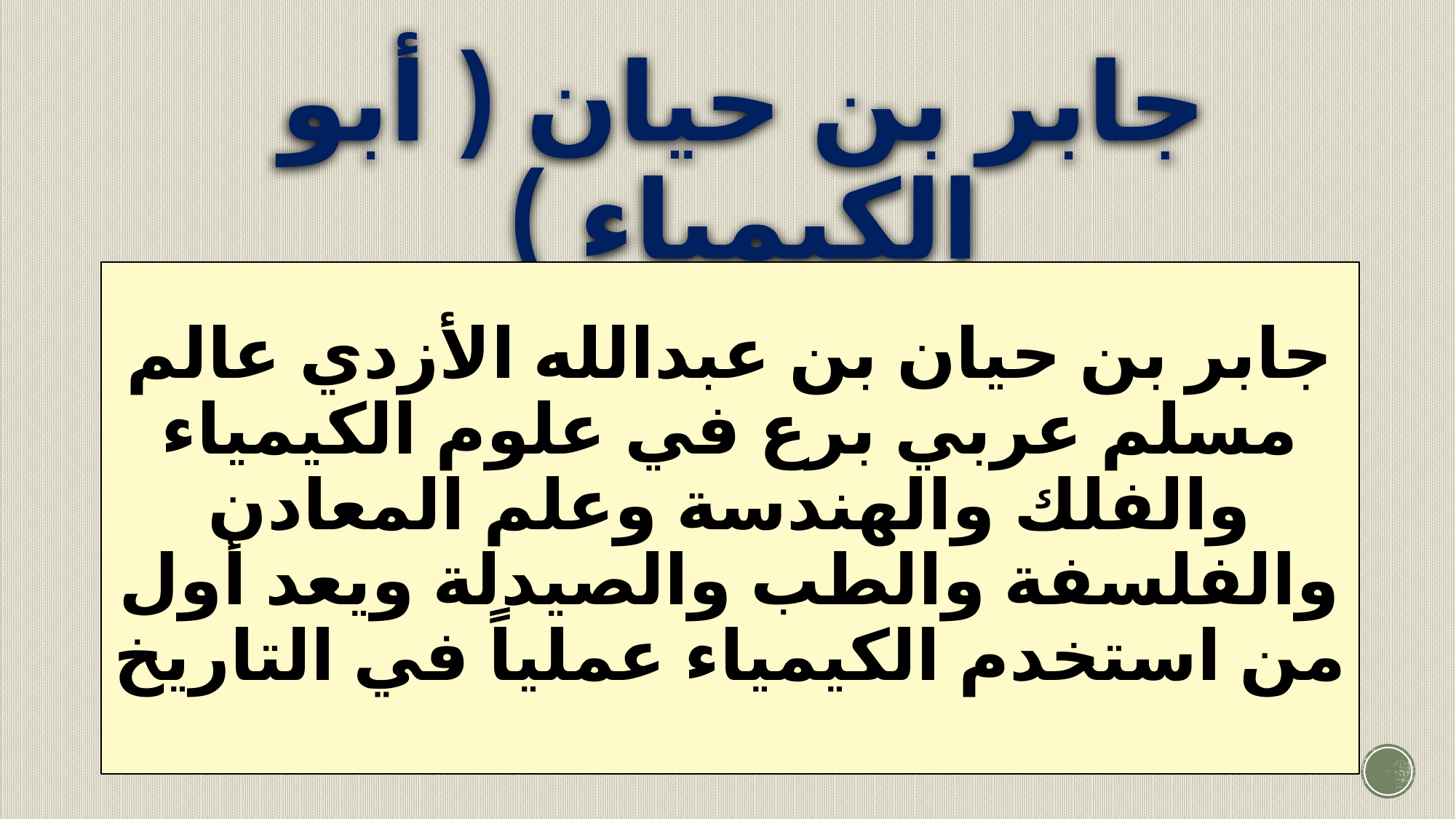

# جابر بن حيان ( أبو الكيمياء )

جابر بن حيان بن عبدالله الأزدي عالم مسلم عربي برع في علوم الكيمياء والفلك والهندسة وعلم المعادن والفلسفة والطب والصيدلة ويعد أول من استخدم الكيمياء عملياً في التاريخ